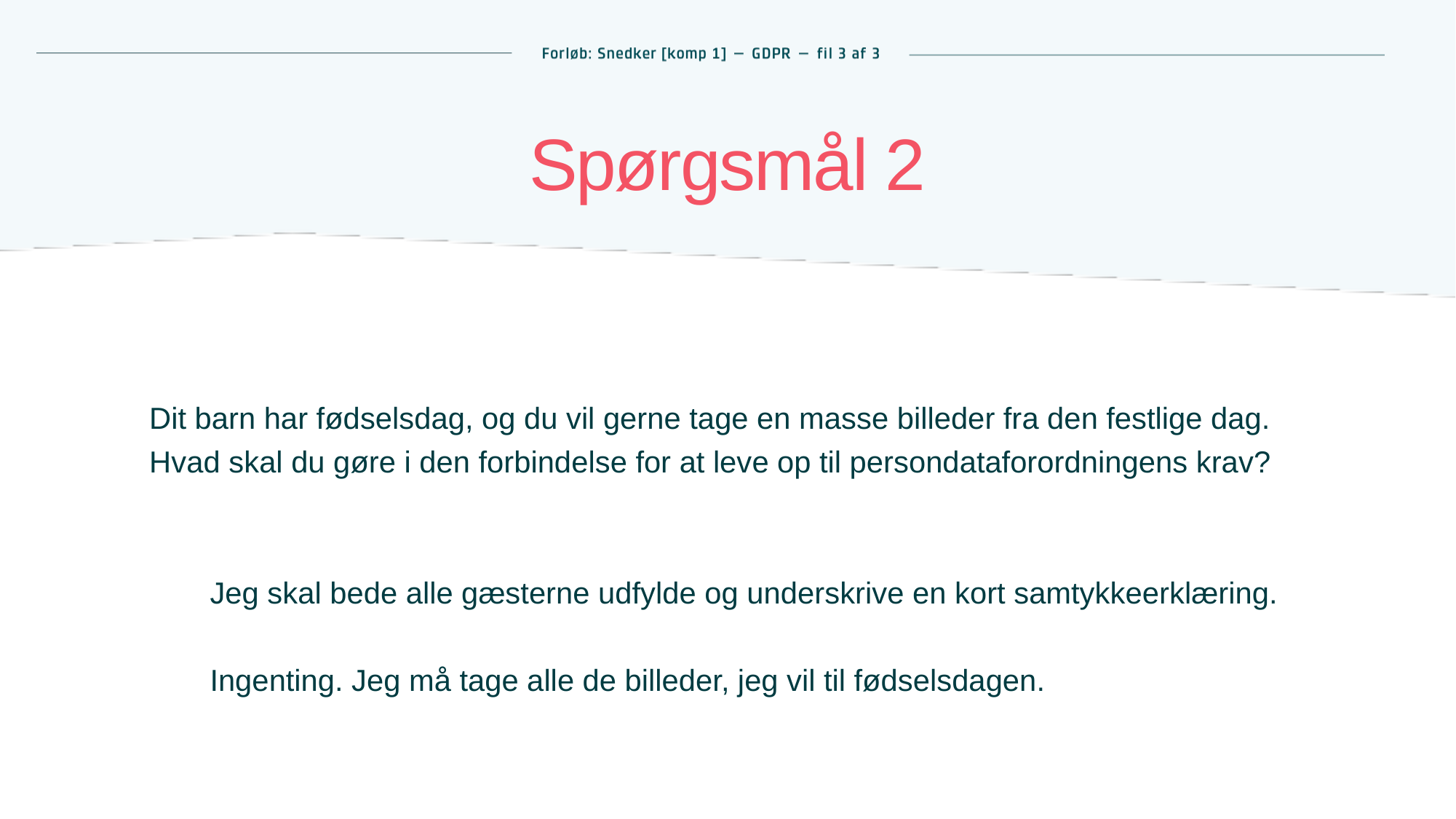

# Spørgsmål 2
Dit barn har fødselsdag, og du vil gerne tage en masse billeder fra den festlige dag.
Hvad skal du gøre i den forbindelse for at leve op til persondataforordningens krav?

Jeg skal bede alle gæsterne udfylde og underskrive en kort samtykkeerklæring.
Ingenting. Jeg må tage alle de billeder, jeg vil til fødselsdagen.
7